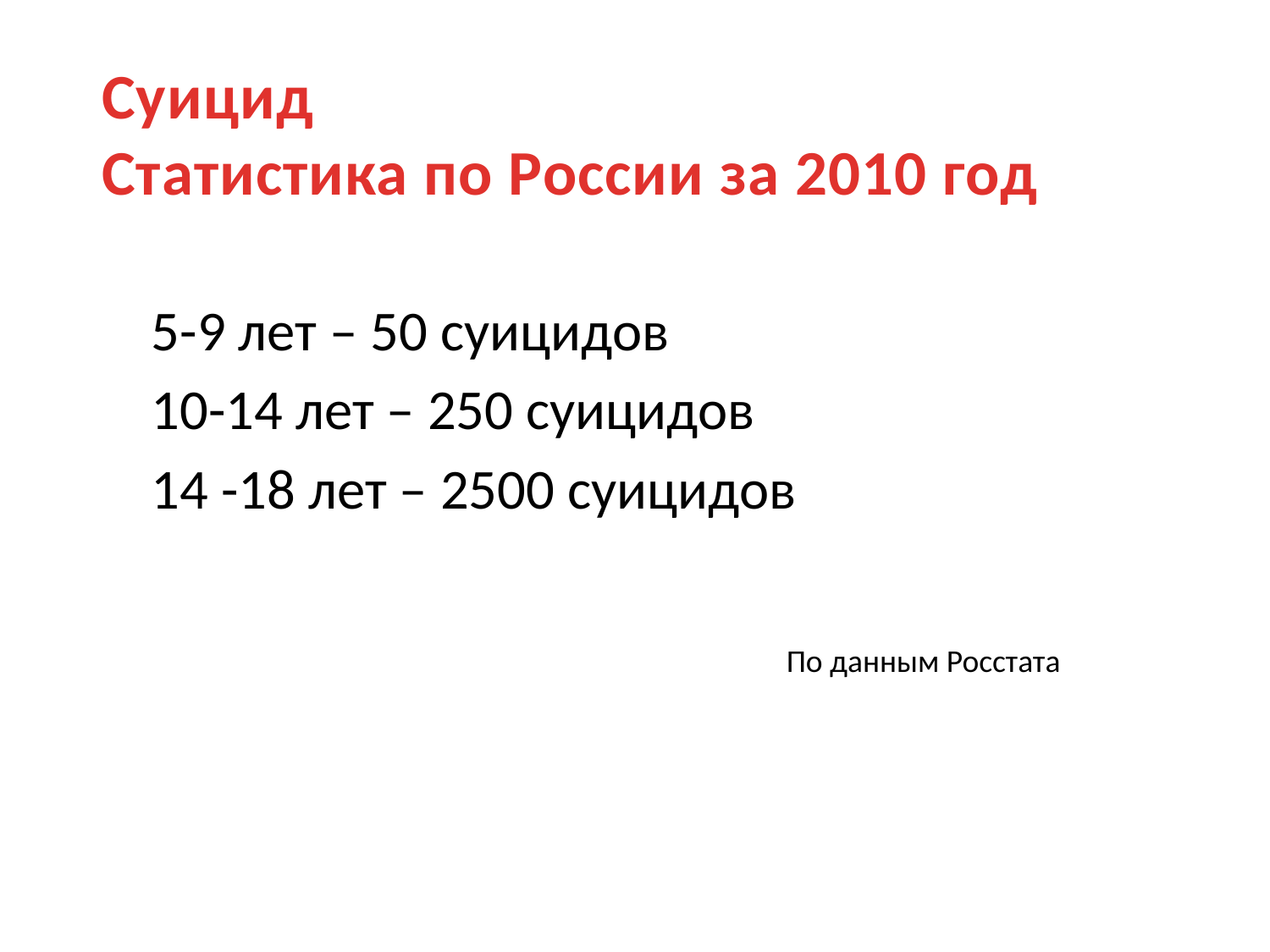

Суицид
Статистика по России за 2010 год
5-9 лет – 50 суицидов
10-14 лет – 250 суицидов
14 -18 лет – 2500 суицидов
По данным Росстата